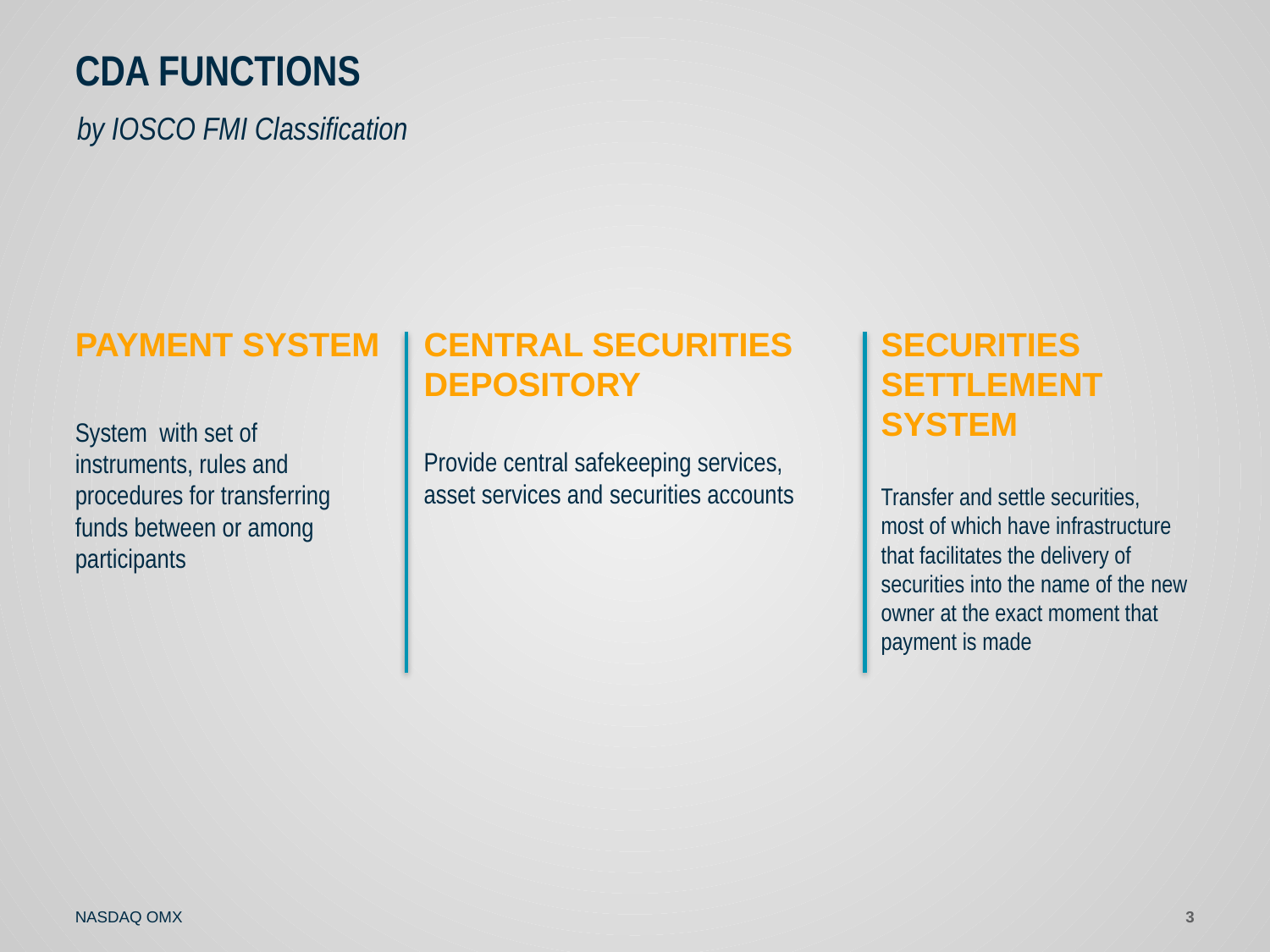

# CDA functions
by IOSCO FMI Classification
Payment system

System  with set of instruments, rules and procedures for transferring funds between or among participants

Central Securities Depository

Provide central safekeeping services, asset services and securities accounts

Securities Settlement System

Transfer and settle securities, most of which have infrastructure that facilitates the delivery of securities into the name of the new owner at the exact moment that payment is made
3